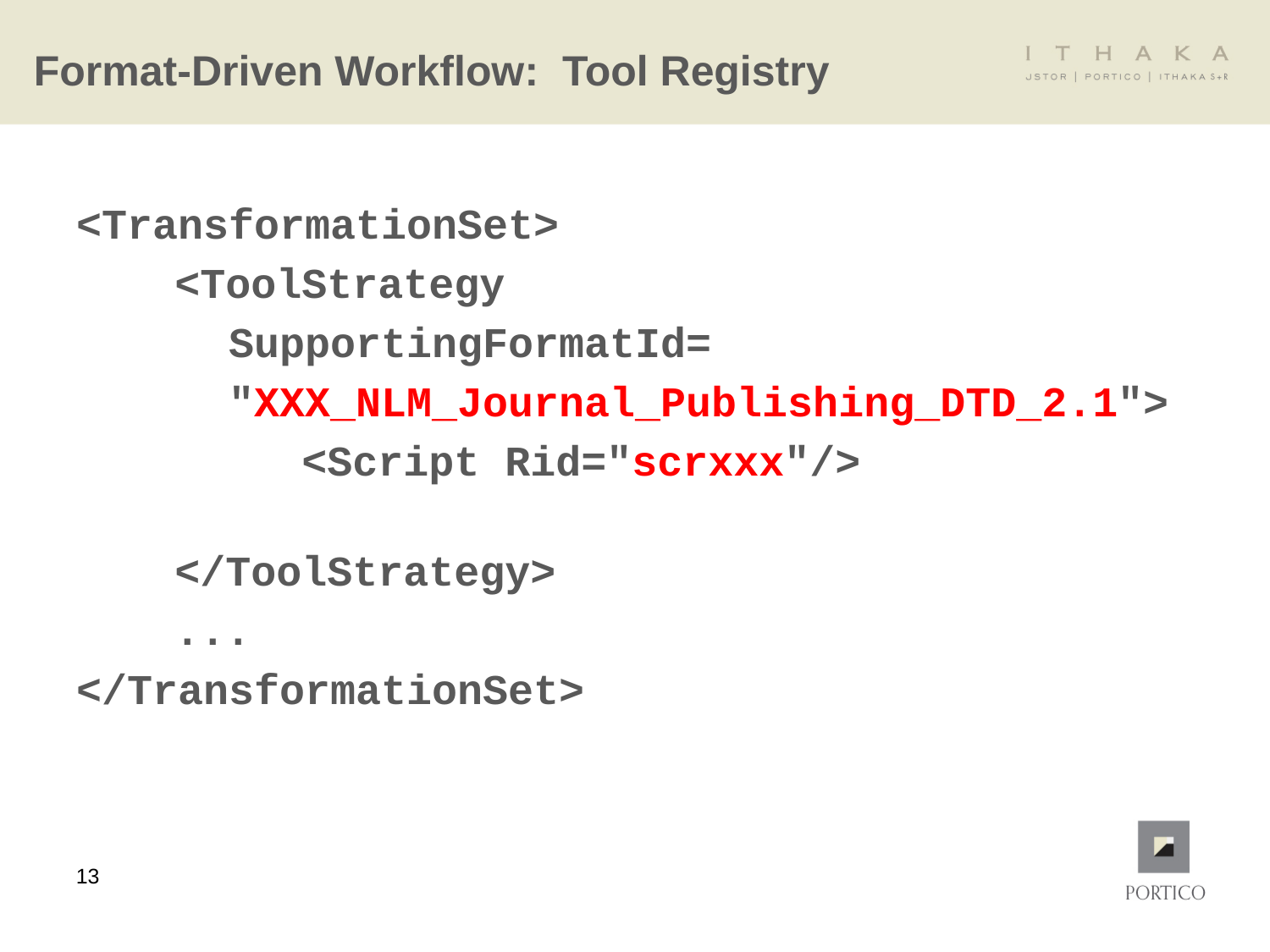

# Format-Driven Workflow:  Tool Registry
<TransformationSet>
	  <ToolStrategy
      SupportingFormatId=
      "XXX_NLM_Journal_Publishing_DTD_2.1">
		  <Script Rid="scrxxx"/>
	  </ToolStrategy>
	  ...
</TransformationSet>
13